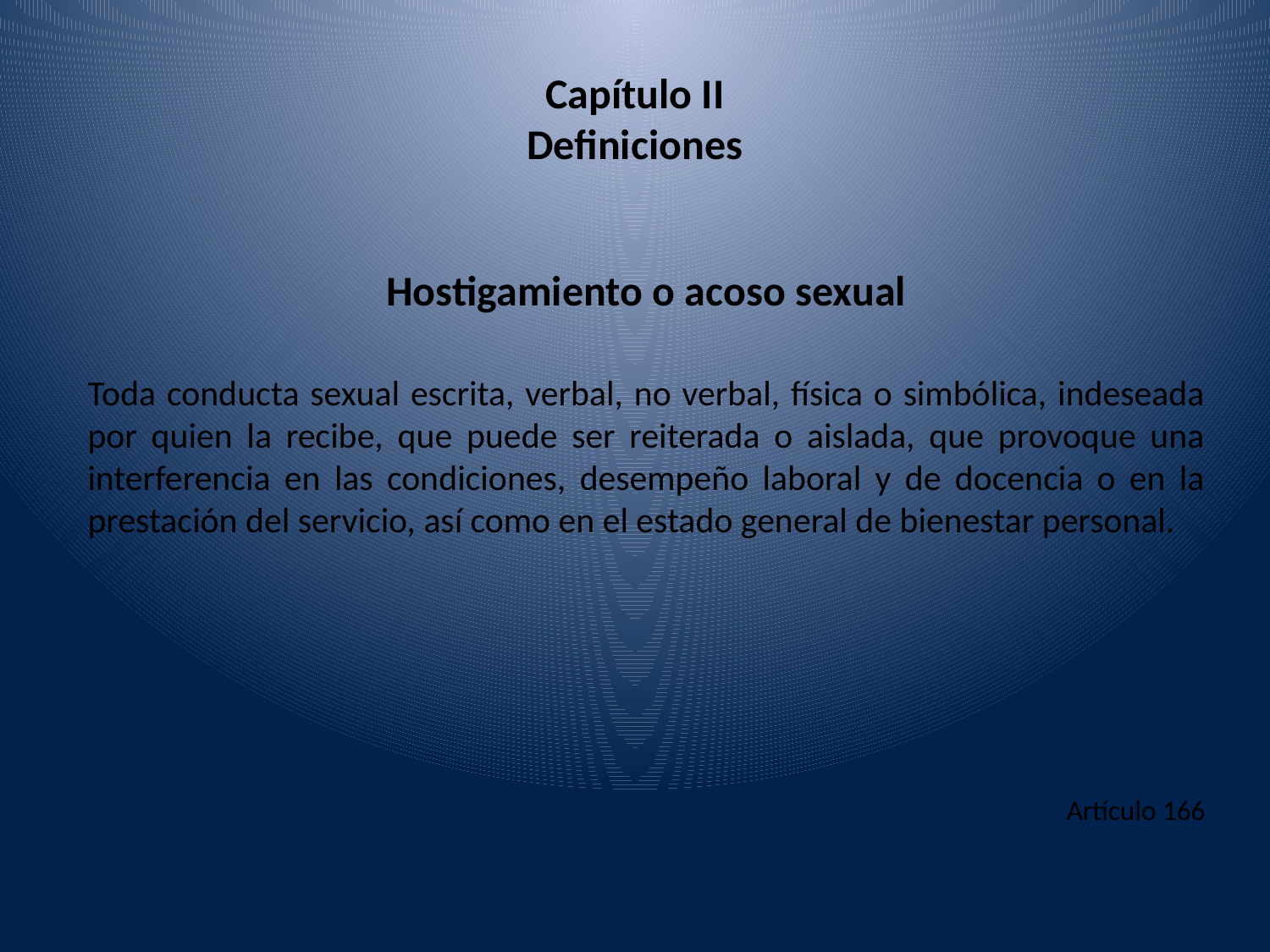

# Capítulo II Definiciones

Hostigamiento o acoso sexual

Toda conducta sexual escrita, verbal, no verbal, física o simbólica, indeseada por quien la recibe, que puede ser reiterada o aislada, que provoque una interferencia en las condiciones, desempeño laboral y de docencia o en la prestación del servicio, así como en el estado general de bienestar personal.

Artículo 166